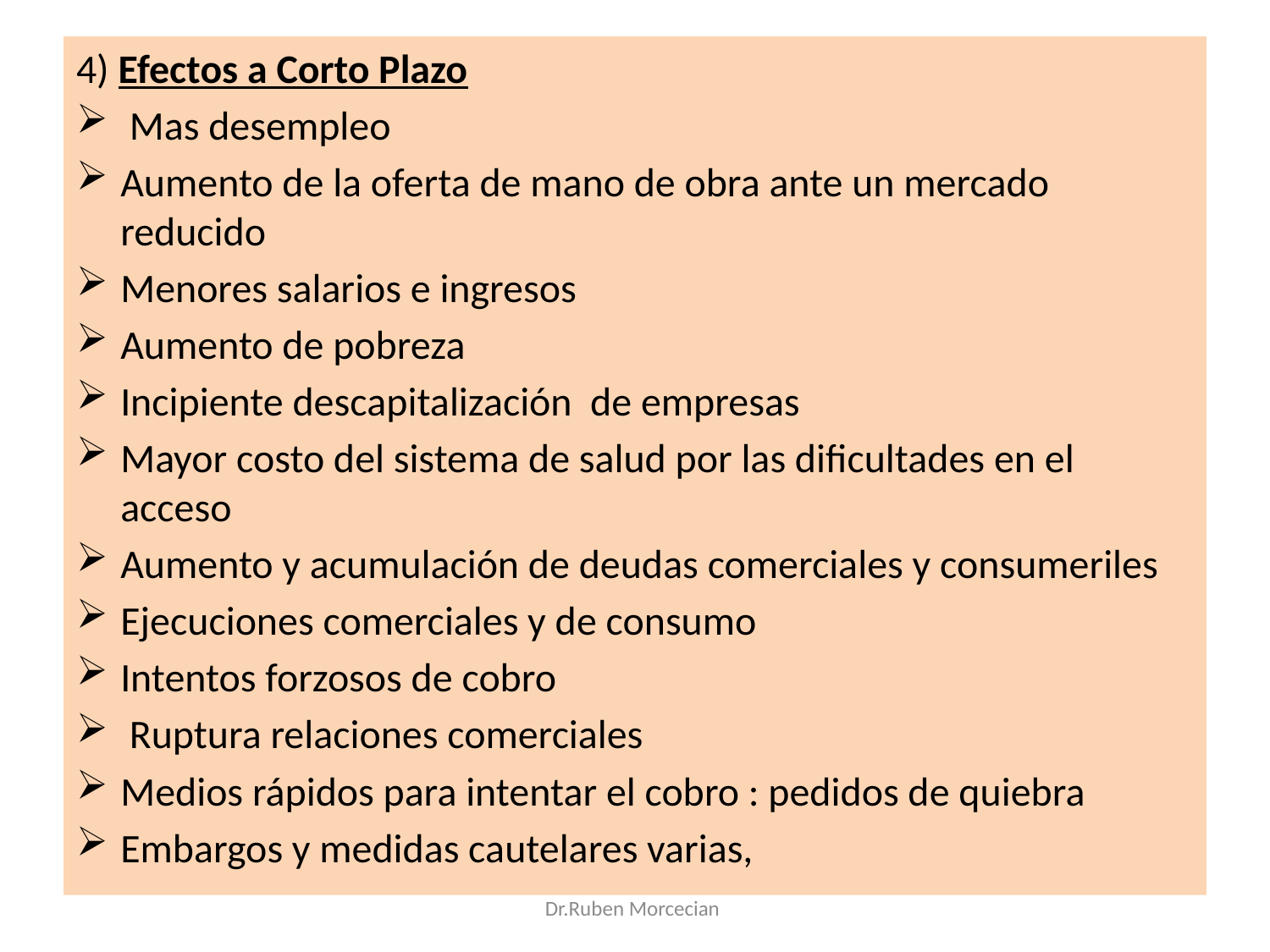

4) Efectos a Corto Plazo
 Mas desempleo
Aumento de la oferta de mano de obra ante un mercado reducido
Menores salarios e ingresos
Aumento de pobreza
Incipiente descapitalización  de empresas
Mayor costo del sistema de salud por las dificultades en el acceso
Aumento y acumulación de deudas comerciales y consumeriles
Ejecuciones comerciales y de consumo
Intentos forzosos de cobro
 Ruptura relaciones comerciales
Medios rápidos para intentar el cobro : pedidos de quiebra
Embargos y medidas cautelares varias,

Dr.Ruben Morcecian